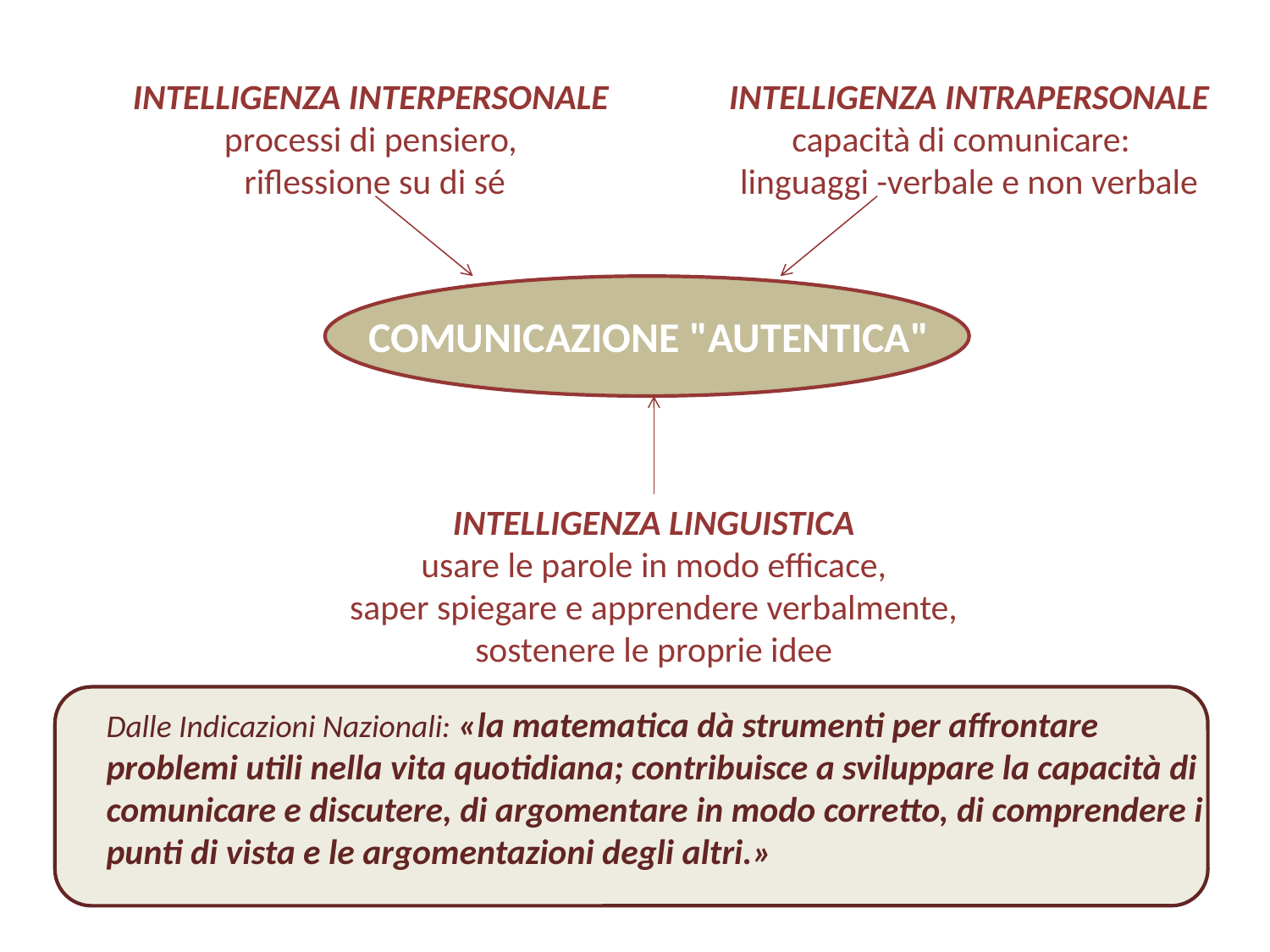

INTELLIGENZA INTERPERSONALE
processi di pensiero,
 riflessione su di sé
INTELLIGENZA INTRAPERSONALE
capacità di comunicare:
linguaggi -verbale e non verbale

COMUNICAZIONE "AUTENTICA"
INTELLIGENZA LINGUISTICA
 usare le parole in modo efficace,
saper spiegare e apprendere verbalmente, sostenere le proprie idee

Dalle Indicazioni Nazionali: «la matematica dà strumenti per affrontare problemi utili nella vita quotidiana; contribuisce a sviluppare la capacità di comunicare e discutere, di argomentare in modo corretto, di comprendere i punti di vista e le argomentazioni degli altri.»